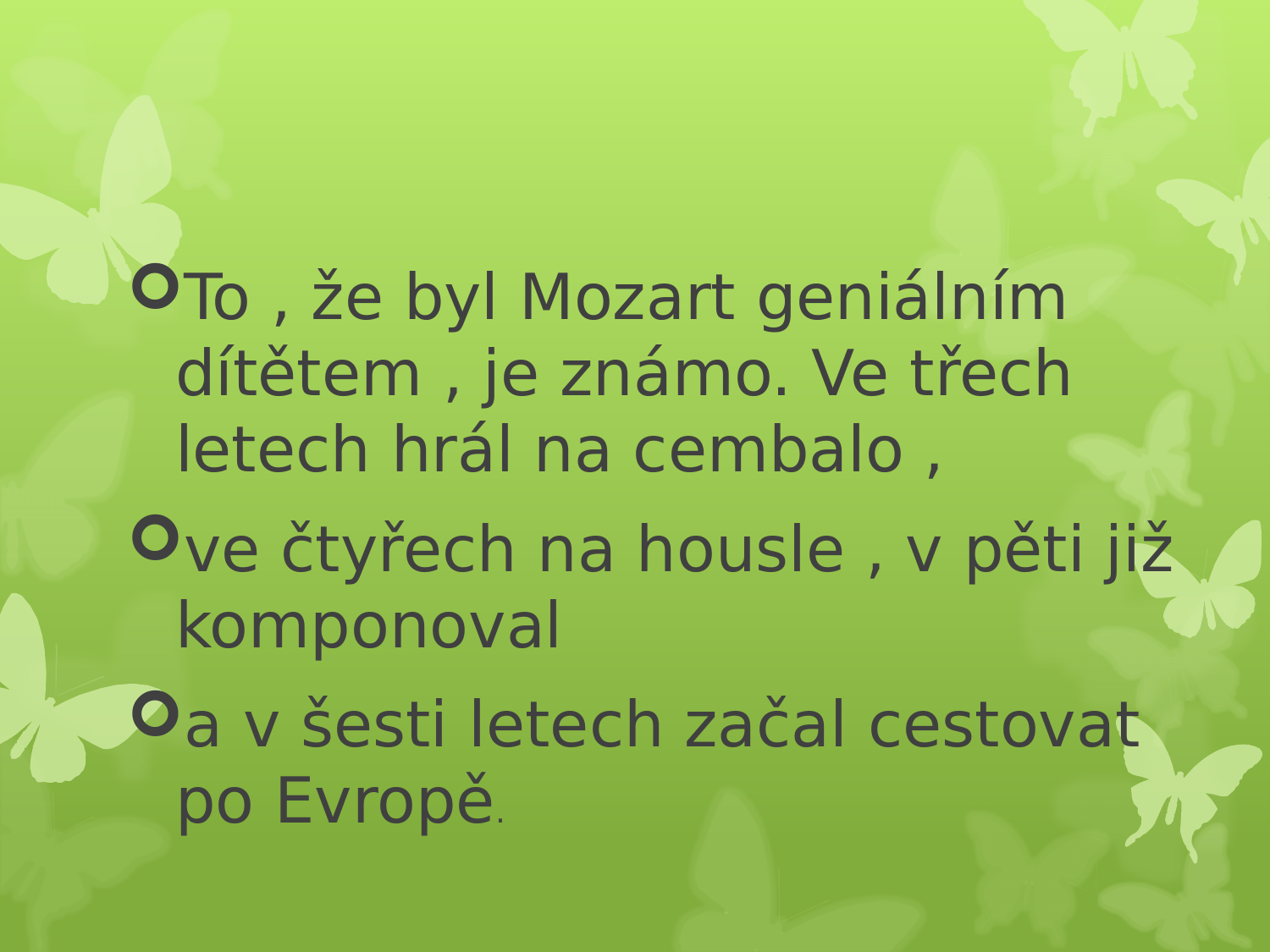

To , že byl Mozart geniálním dítětem , je známo. Ve třech letech hrál na cembalo ,
ve čtyřech na housle , v pěti již komponoval
a v šesti letech začal cestovat po Evropě.